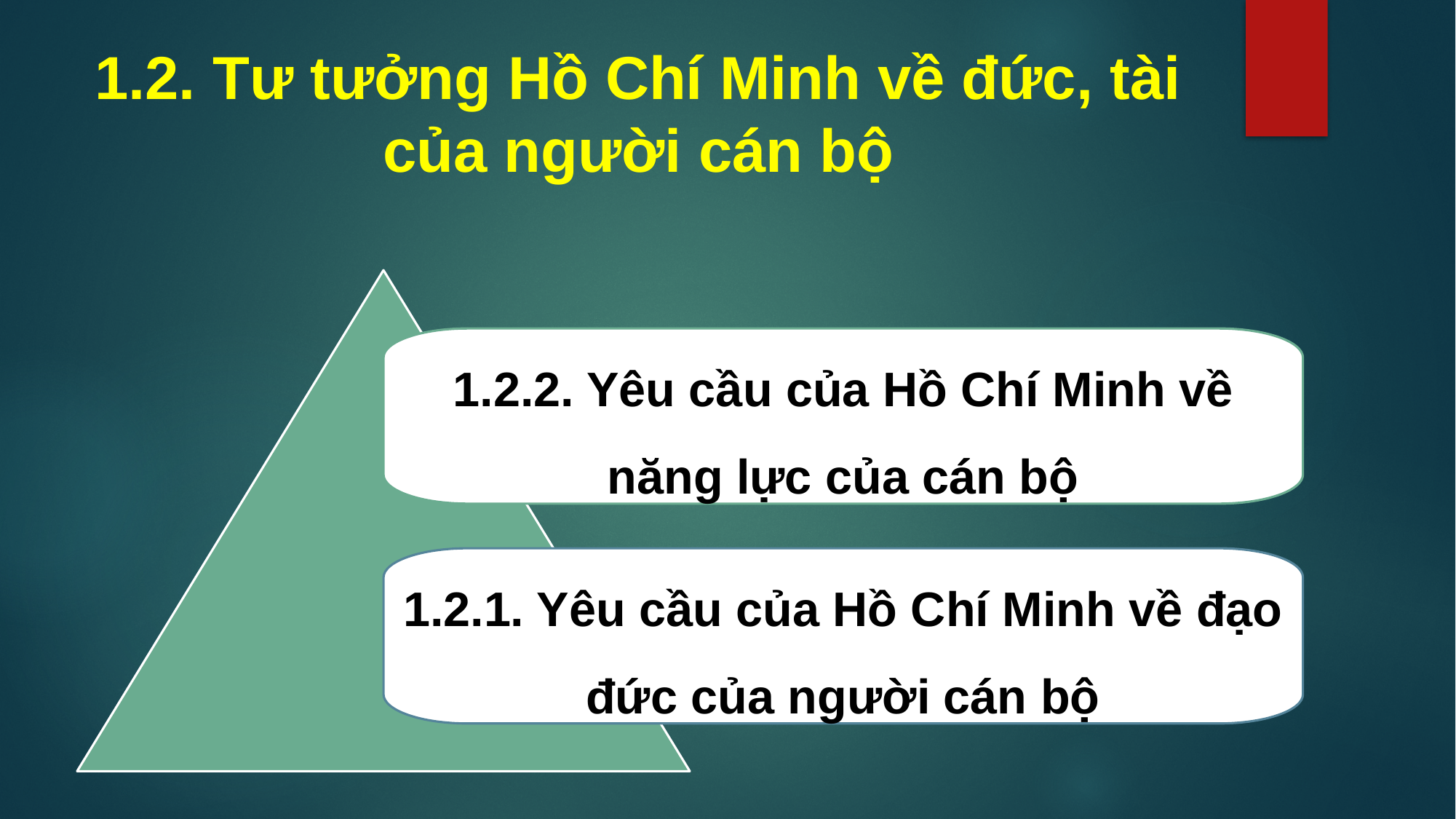

# 1.2. Tư tưởng Hồ Chí Minh về đức, tài của người cán bộ

1.2.2. Yêu cầu của Hồ Chí Minh về năng lực của cán bộ
1.2.1. Yêu cầu của Hồ Chí Minh về đạo đức của người cán bộ